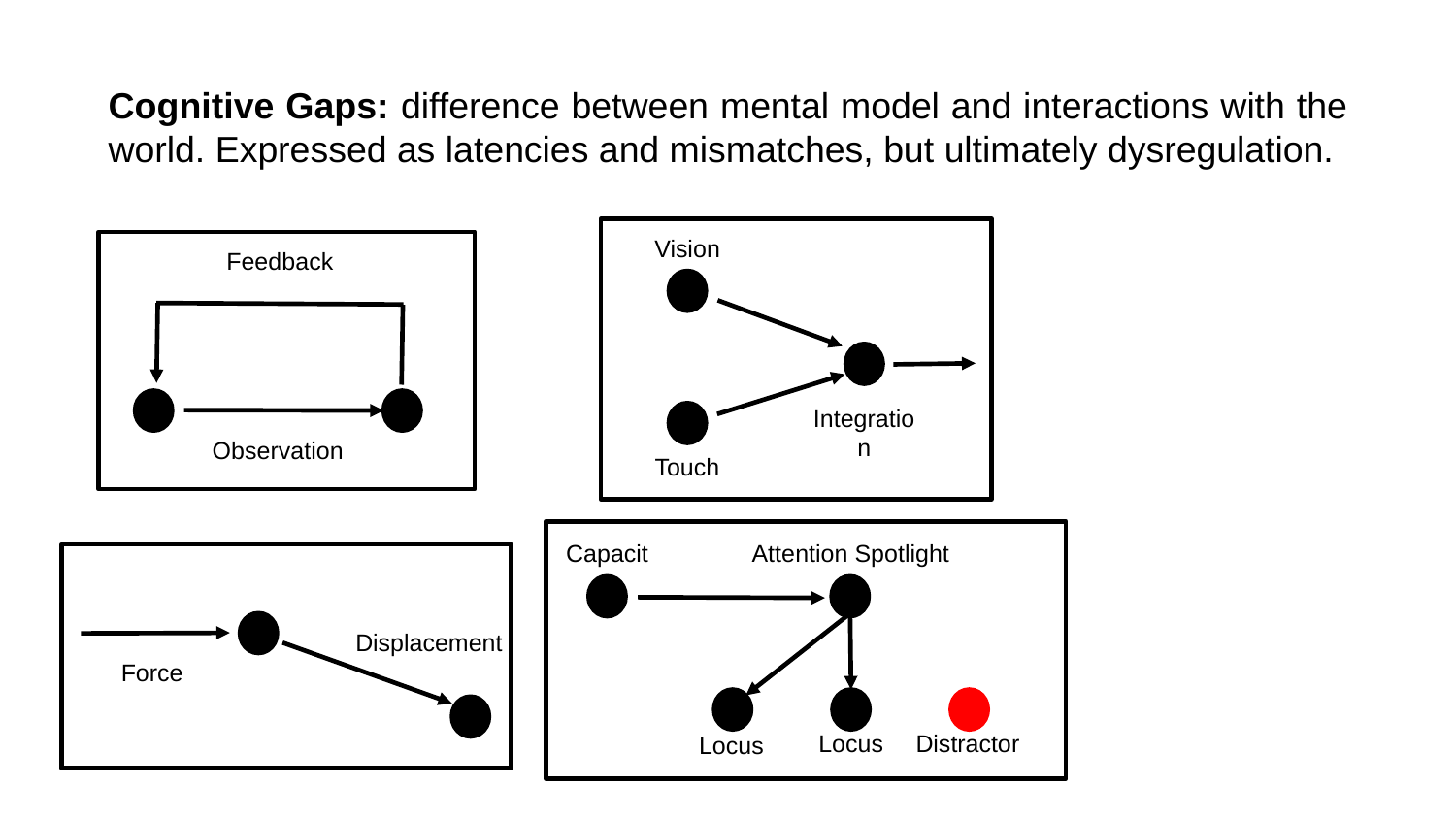

Cognitive Gaps: difference between mental model and interactions with the world. Expressed as latencies and mismatches, but ultimately dysregulation.

Vision

Feedback

Integration

Observation
Touch

Attention Spotlight
Capacity

Displacement
Force

Locus
Distractor
Locus